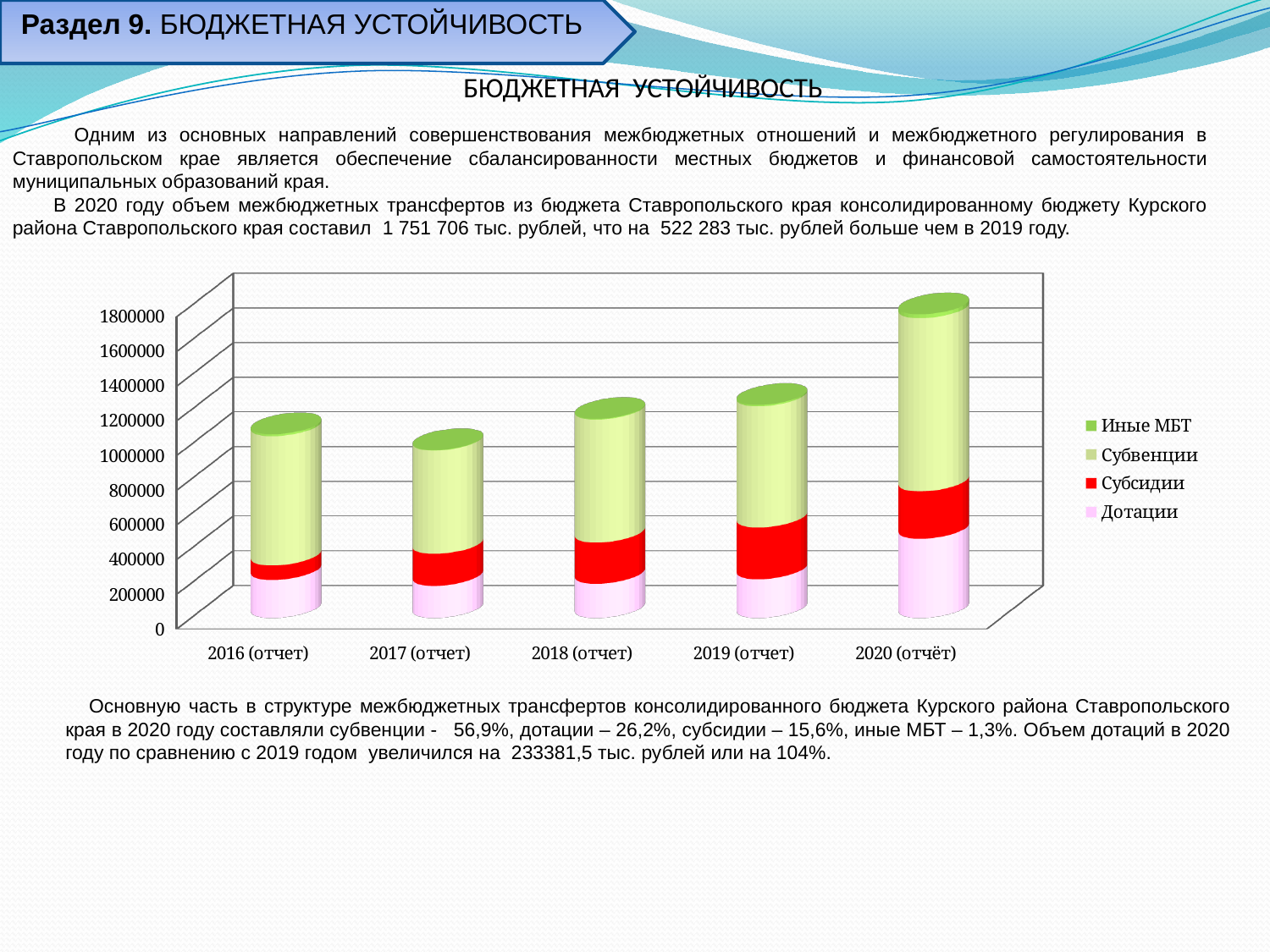

Раздел 9. БЮДЖЕТНАЯ УСТОЙЧИВОСТЬ
                                                                       БЮДЖЕТНАЯ  УСТОЙЧИВОСТЬ
     Одним из основных направлений совершенствования межбюджетных отношений и межбюджетного регулирования в Ставропольском крае является обеспечение сбалансированности местных бюджетов и финансовой самостоятельности муниципальных образований края.
     В 2020 году объем межбюджетных трансфертов из бюджета Ставропольского края консолидированному бюджету Курского района Ставропольского края составил  1 751 706 тыс. рублей, что на  522 283 тыс. рублей больше чем в 2019 году.

[unsupported chart]

   Основную часть в структуре межбюджетных трансфертов консолидированного бюджета Курского района Ставропольского края в 2020 году составляли субвенции -   56,9%, дотации – 26,2%, субсидии – 15,6%, иные МБТ – 1,3%. Объем дотаций в 2020 году по сравнению с 2019 годом  увеличился на  233381,5 тыс. рублей или на 104%.